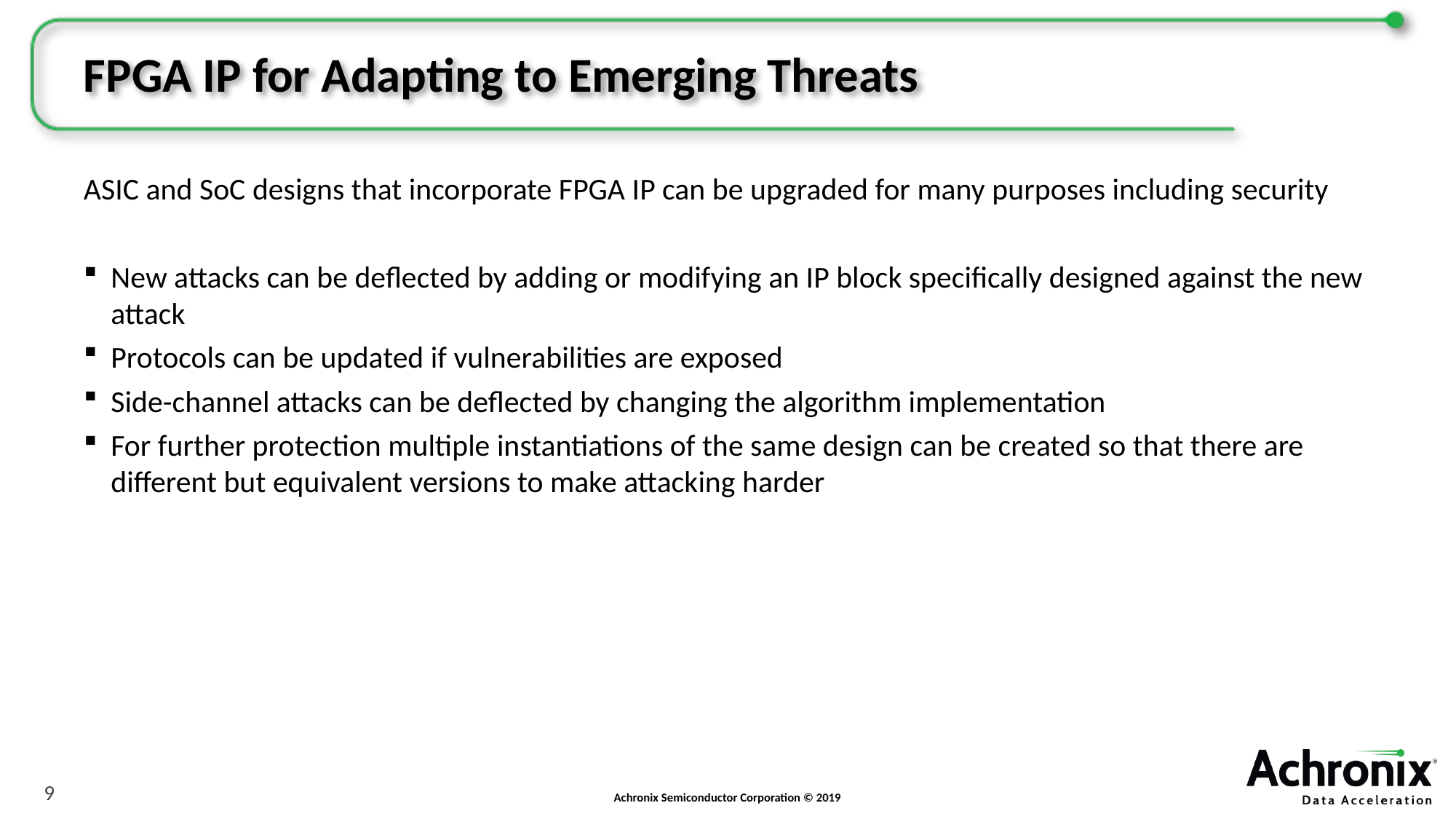

# FPGA IP for Adapting to Emerging Threats
ASIC and SoC designs that incorporate FPGA IP can be upgraded for many purposes including security

New attacks can be deflected by adding or modifying an IP block specifically designed against the new attack
Protocols can be updated if vulnerabilities are exposed
Side-channel attacks can be deflected by changing the algorithm implementation
For further protection multiple instantiations of the same design can be created so that there are different but equivalent versions to make attacking harder

9